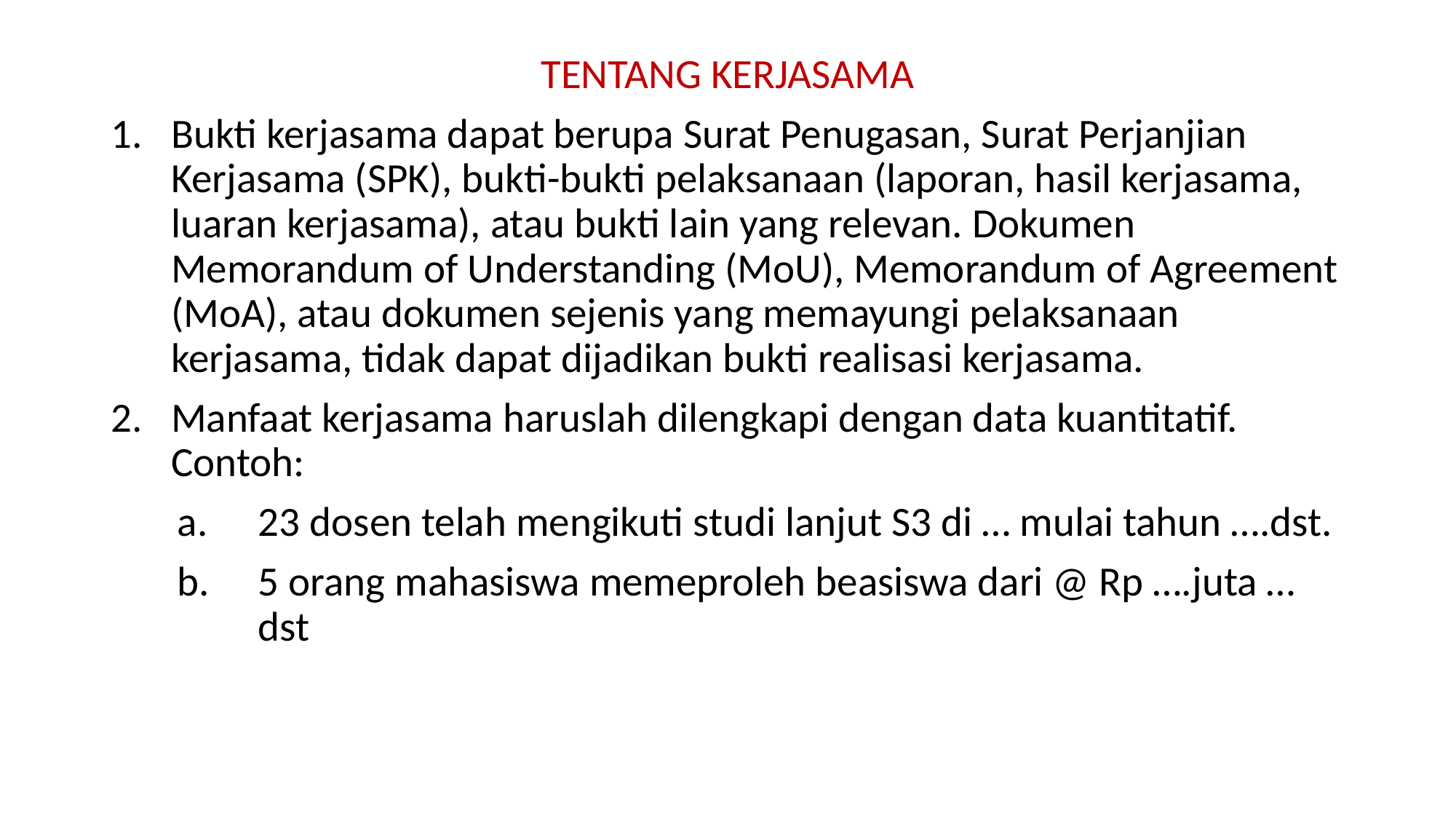

TENTANG KERJASAMA
Bukti kerjasama dapat berupa Surat Penugasan, Surat Perjanjian Kerjasama (SPK), bukti-bukti pelaksanaan (laporan, hasil kerjasama, luaran kerjasama), atau bukti lain yang relevan. Dokumen Memorandum of Understanding (MoU), Memorandum of Agreement (MoA), atau dokumen sejenis yang memayungi pelaksanaan kerjasama, tidak dapat dijadikan bukti realisasi kerjasama.
Manfaat kerjasama haruslah dilengkapi dengan data kuantitatif. Contoh:
23 dosen telah mengikuti studi lanjut S3 di … mulai tahun ….dst.
5 orang mahasiswa memeproleh beasiswa dari @ Rp ….juta …dst